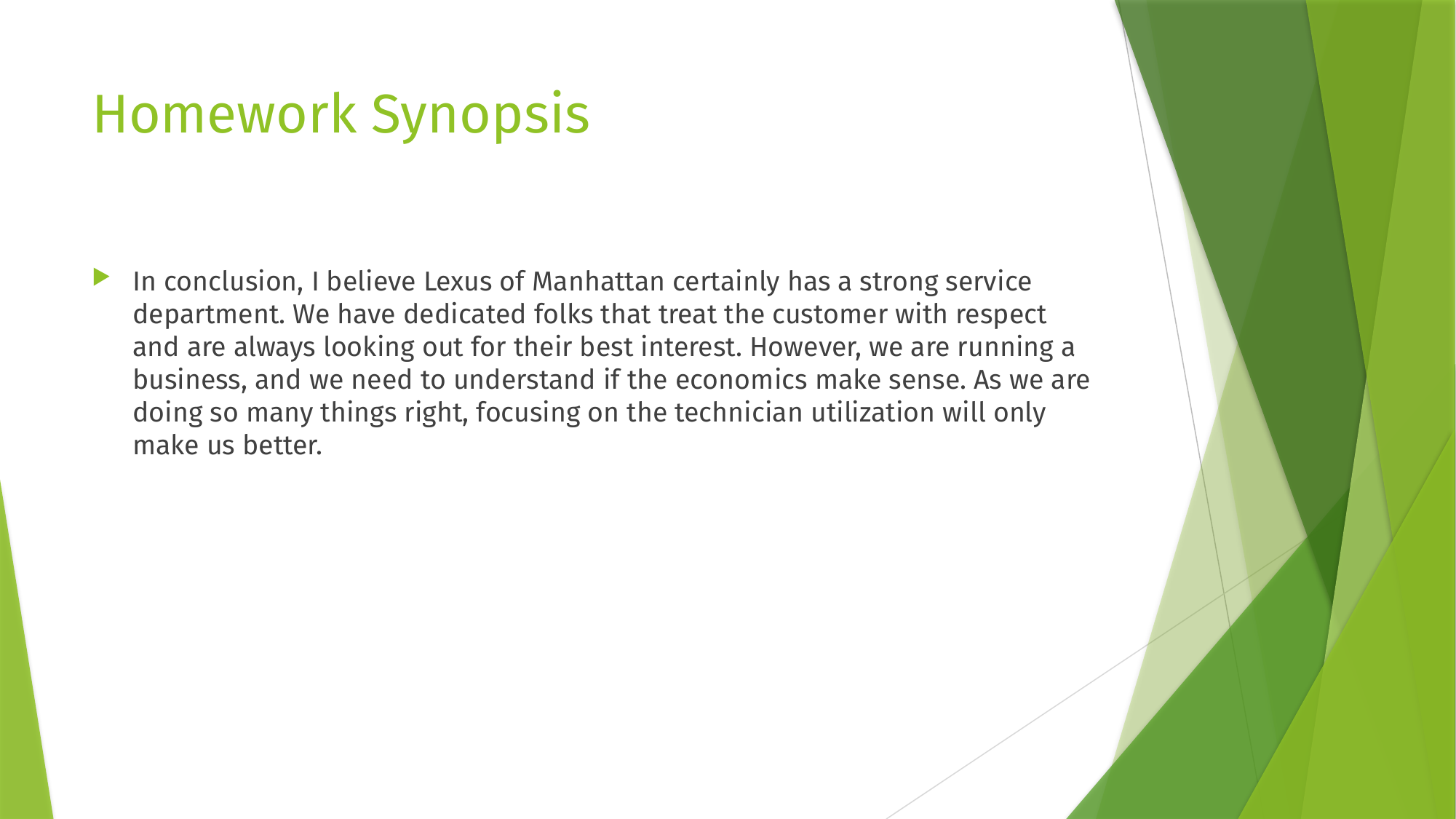

# Homework Synopsis
In conclusion, I believe Lexus of Manhattan certainly has a strong service department. We have dedicated folks that treat the customer with respect and are always looking out for their best interest. However, we are running a business, and we need to understand if the economics make sense. As we are doing so many things right, focusing on the technician utilization will only make us better.